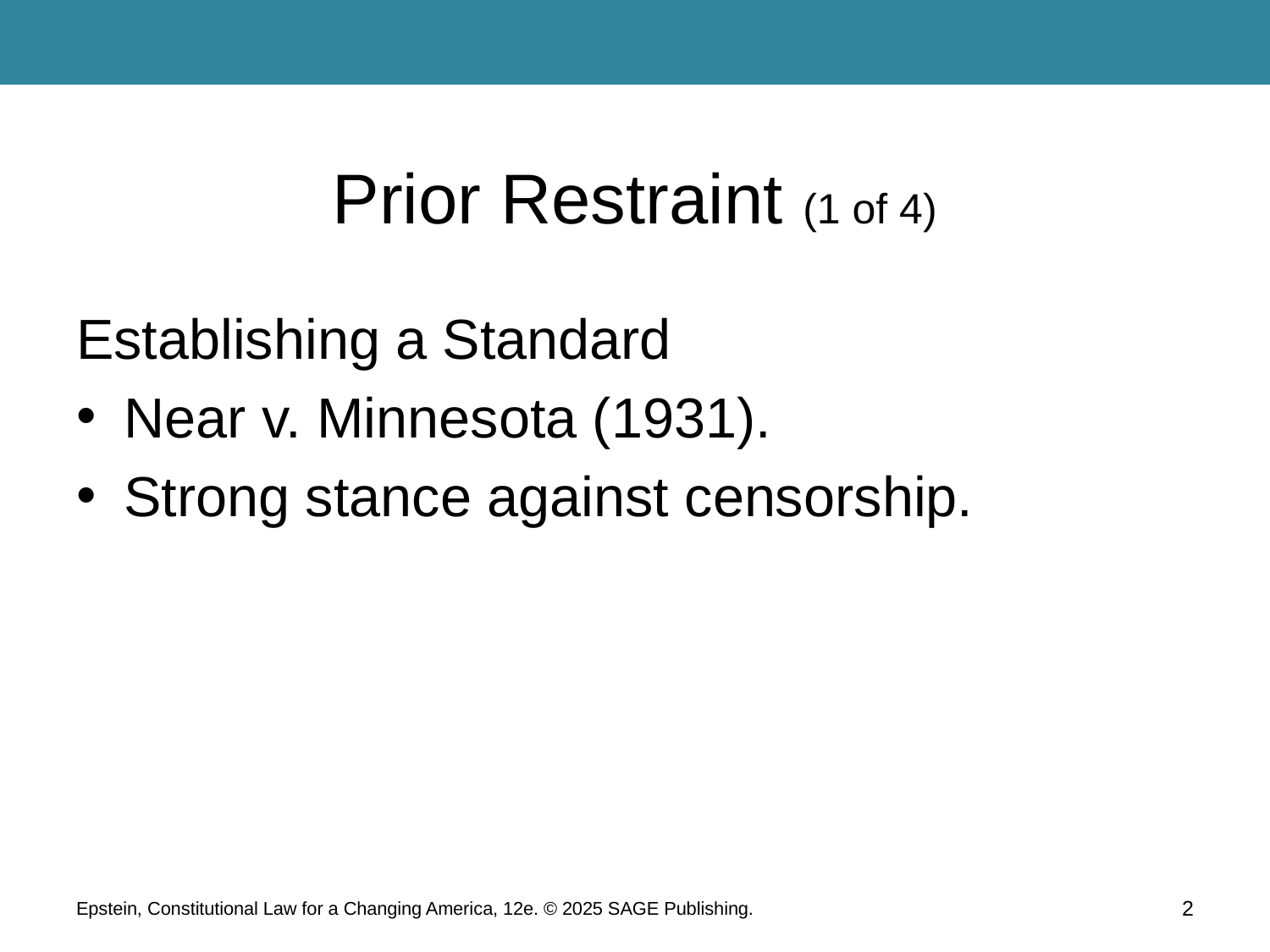

# Prior Restraint (1 of 4)
Establishing a Standard
Near v. Minnesota (1931).
Strong stance against censorship.
Epstein, Constitutional Law for a Changing America, 12e. © 2025 SAGE Publishing.
2